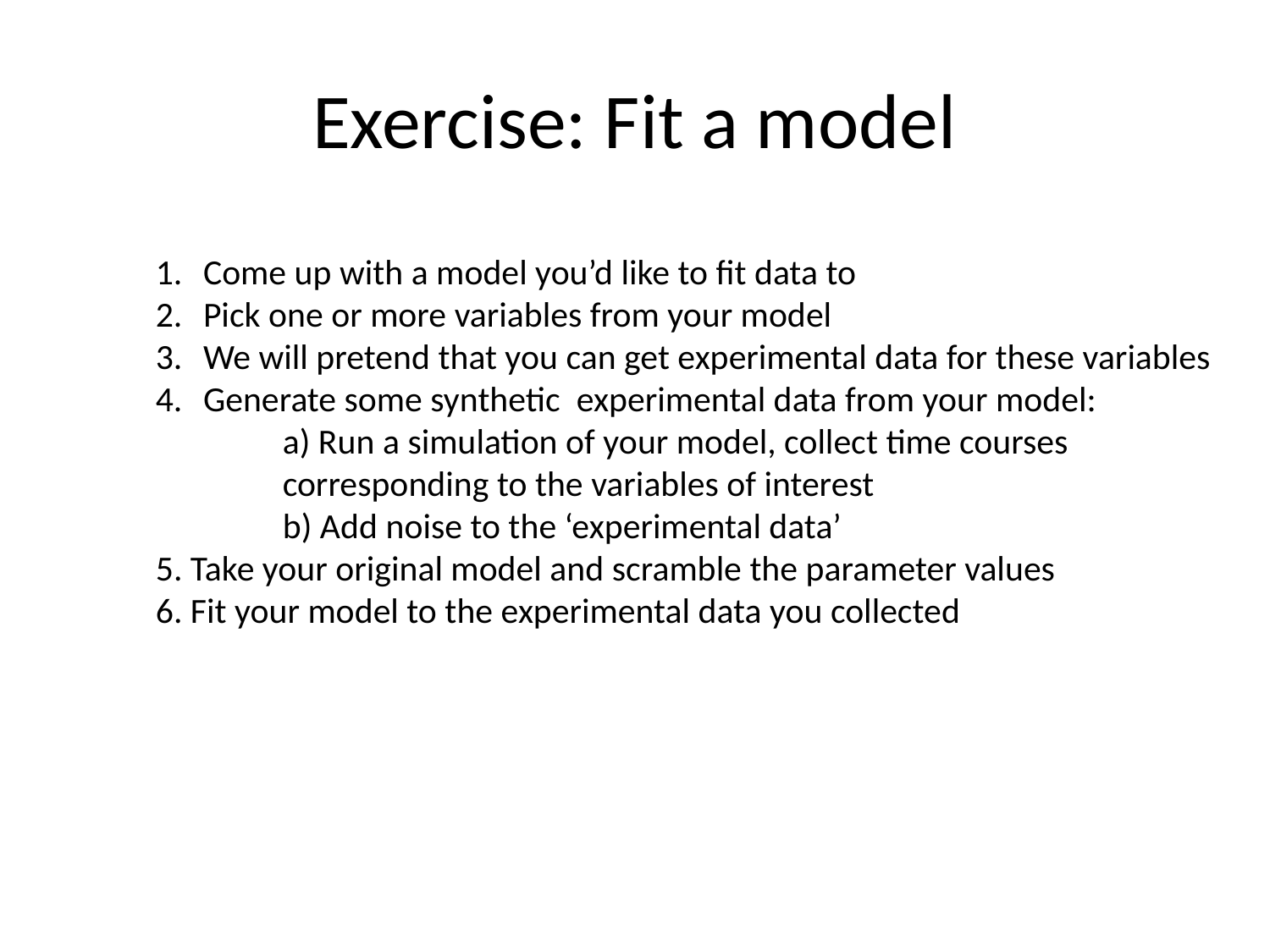

# Exercise: Fit a model
Come up with a model you’d like to fit data to
Pick one or more variables from your model
We will pretend that you can get experimental data for these variables
Generate some synthetic  experimental data from your model:
	a) Run a simulation of your model, collect time courses
	corresponding to the variables of interest
	b) Add noise to the ‘experimental data’
5. Take your original model and scramble the parameter values
6. Fit your model to the experimental data you collected